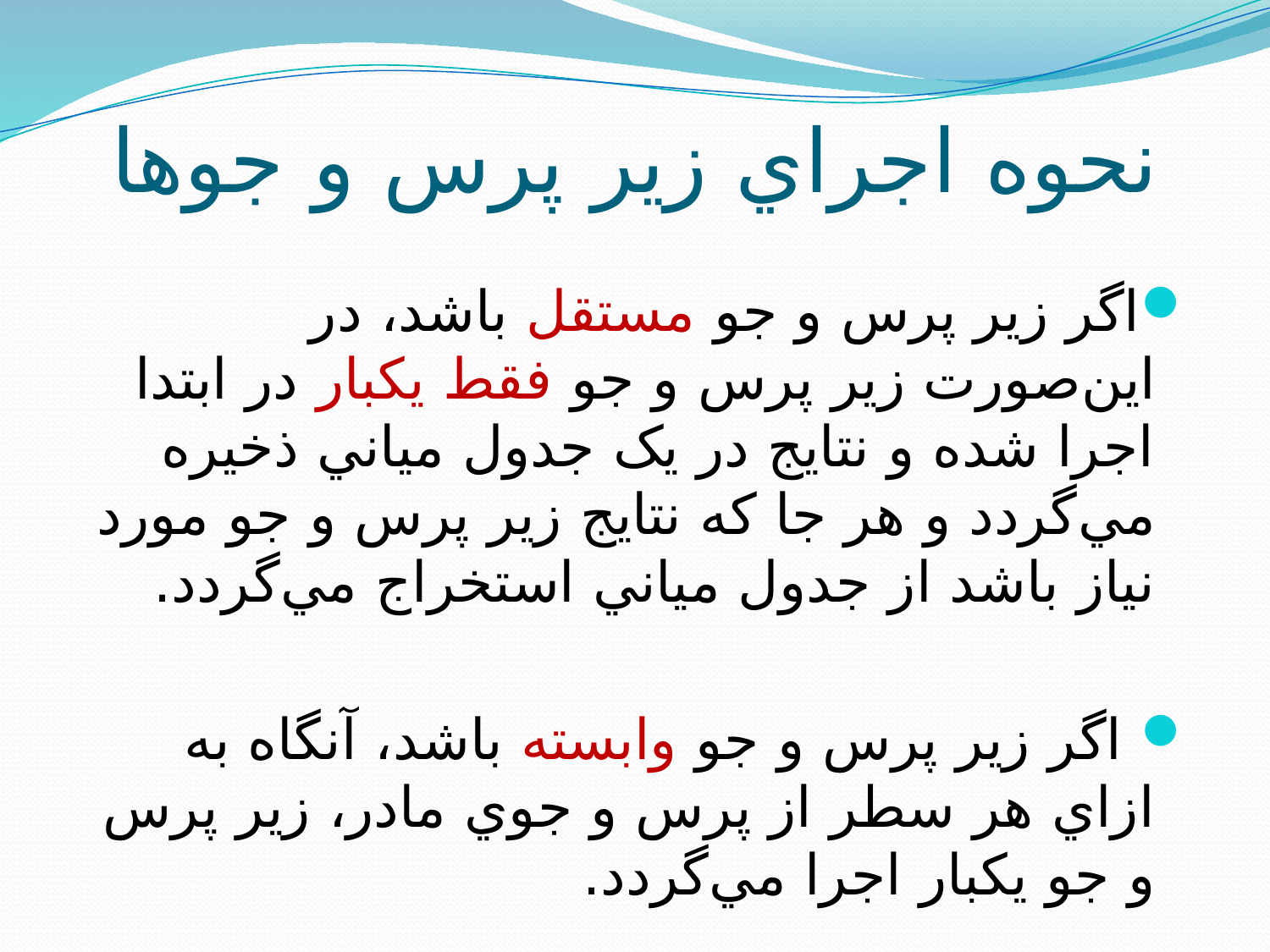

# نحوه اجراي زير پرس و جوها
اگر زير پرس و جو مستقل باشد، در اين‌صورت زير پرس و جو فقط يکبار در ابتدا اجرا شده و نتايج در يک جدول مياني ذخيره مي‌گردد و هر جا که نتايج زير پرس و جو مورد نياز باشد از جدول مياني استخراج مي‌گردد.

 اگر زير پرس و جو وابسته باشد، آنگاه به ازاي هر سطر از پرس و جوي مادر، زير پرس و جو يکبار اجرا مي‌گردد.